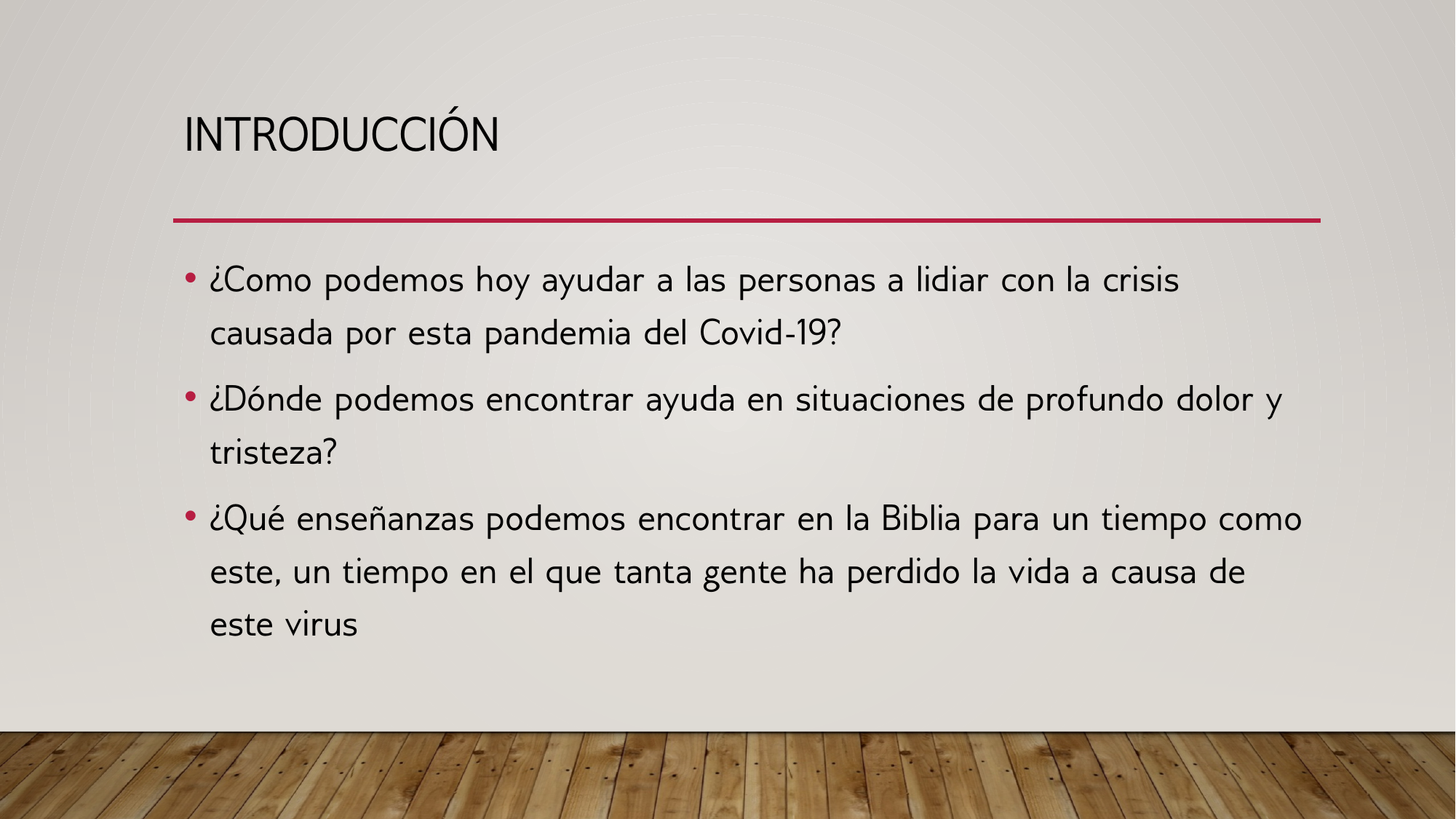

# introducciÓn
¿Como podemos hoy ayudar a las personas a lidiar con la crisis causada por esta pandemia del Covid-19?
¿Dónde podemos encontrar ayuda en situaciones de profundo dolor y tristeza?
¿Qué enseñanzas podemos encontrar en la Biblia para un tiempo como este, un tiempo en el que tanta gente ha perdido la vida a causa de este virus